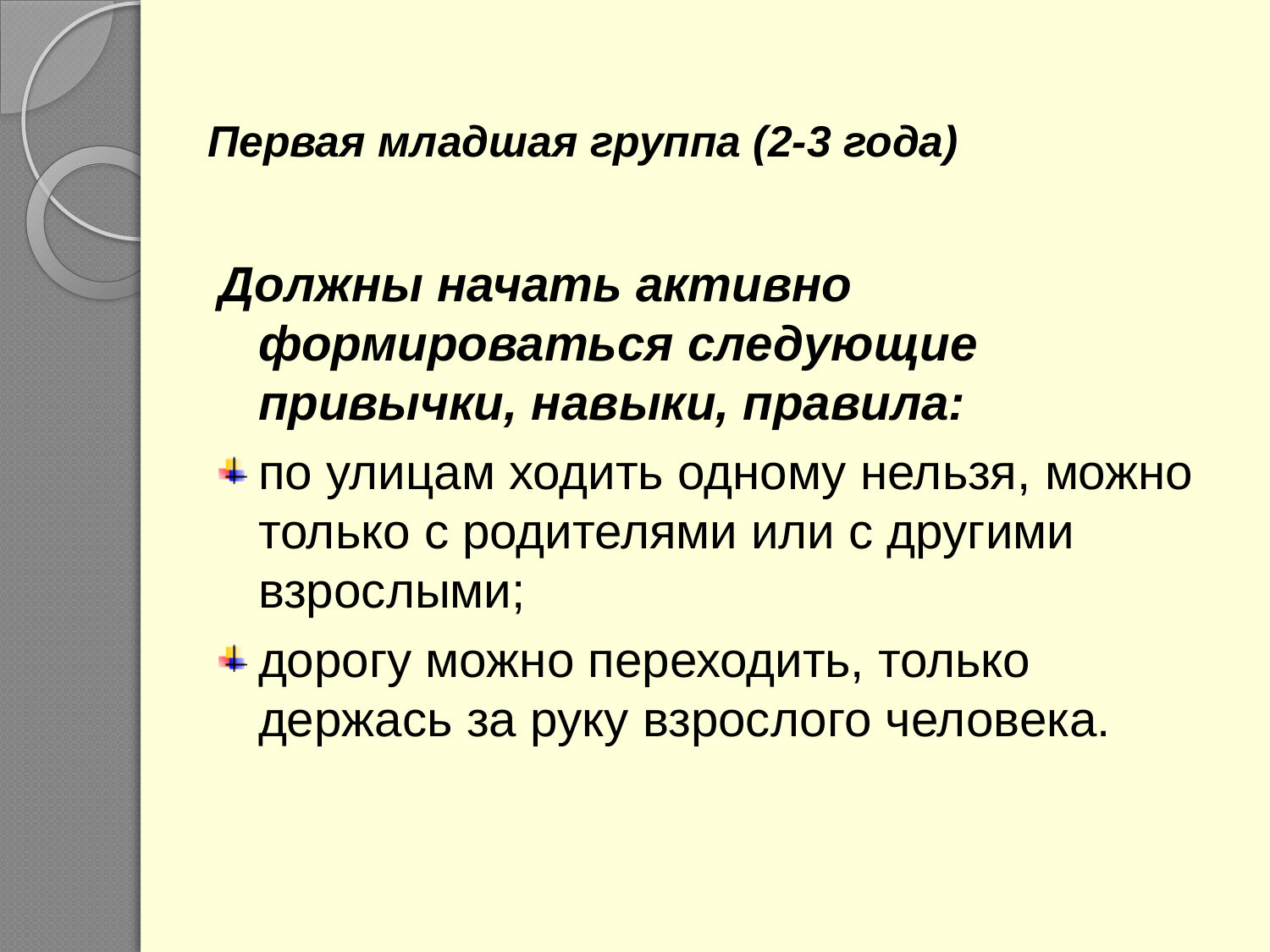

# Первая младшая группа (2-3 года)
Должны начать активно формироваться следующие привычки, навыки, правила:
по улицам ходить одному нельзя, можно только с родителями или с другими взрослыми;
дорогу можно переходить, только держась за руку взрослого человека.